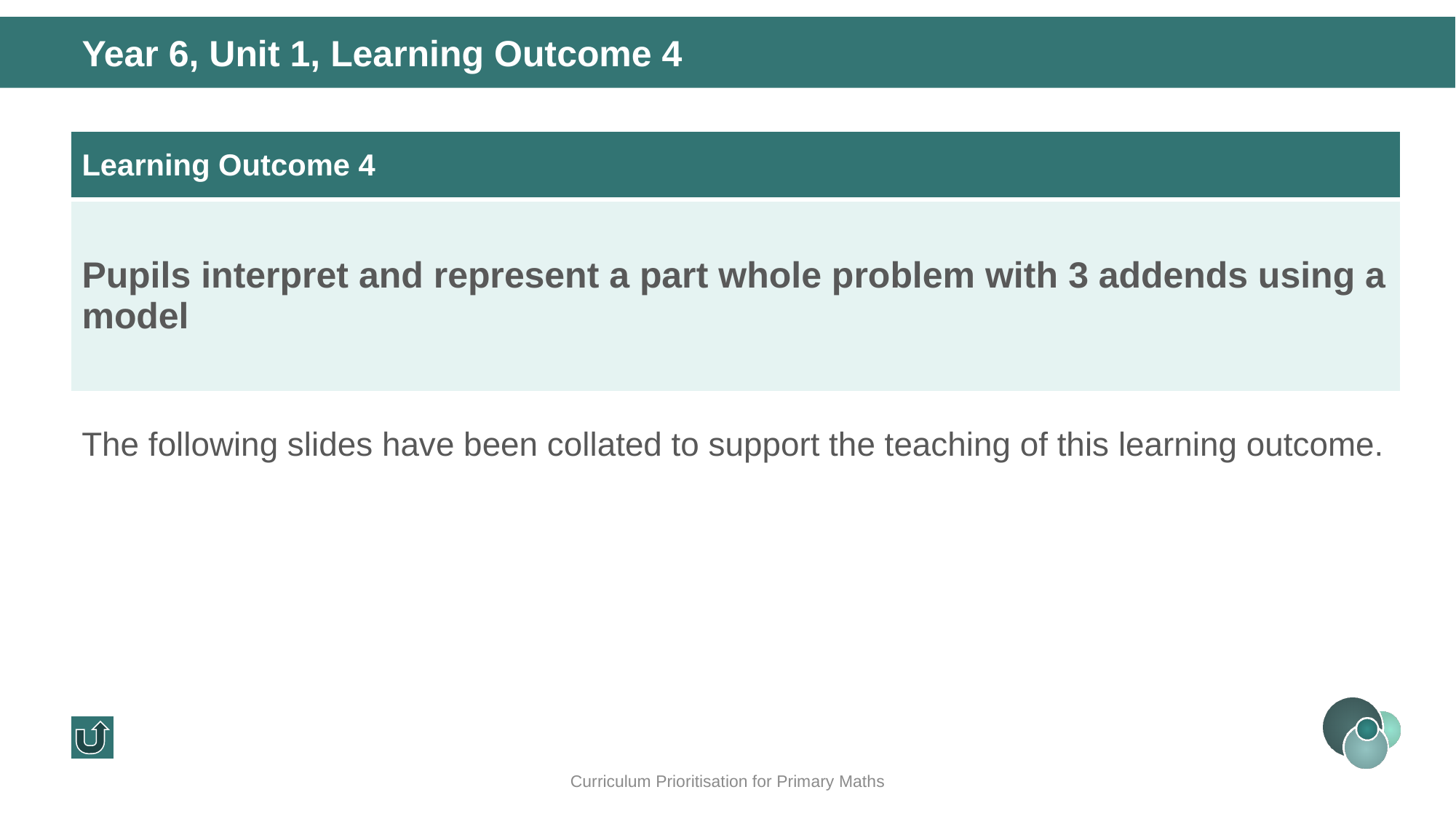

Year 6, Unit 1, Learning Outcome 4
| Learning Outcome 4 |
| --- |
| Pupils interpret and represent a part whole problem with 3 addends using a model |
The following slides have been collated to support the teaching of this learning outcome.

Curriculum Prioritisation for Primary Maths